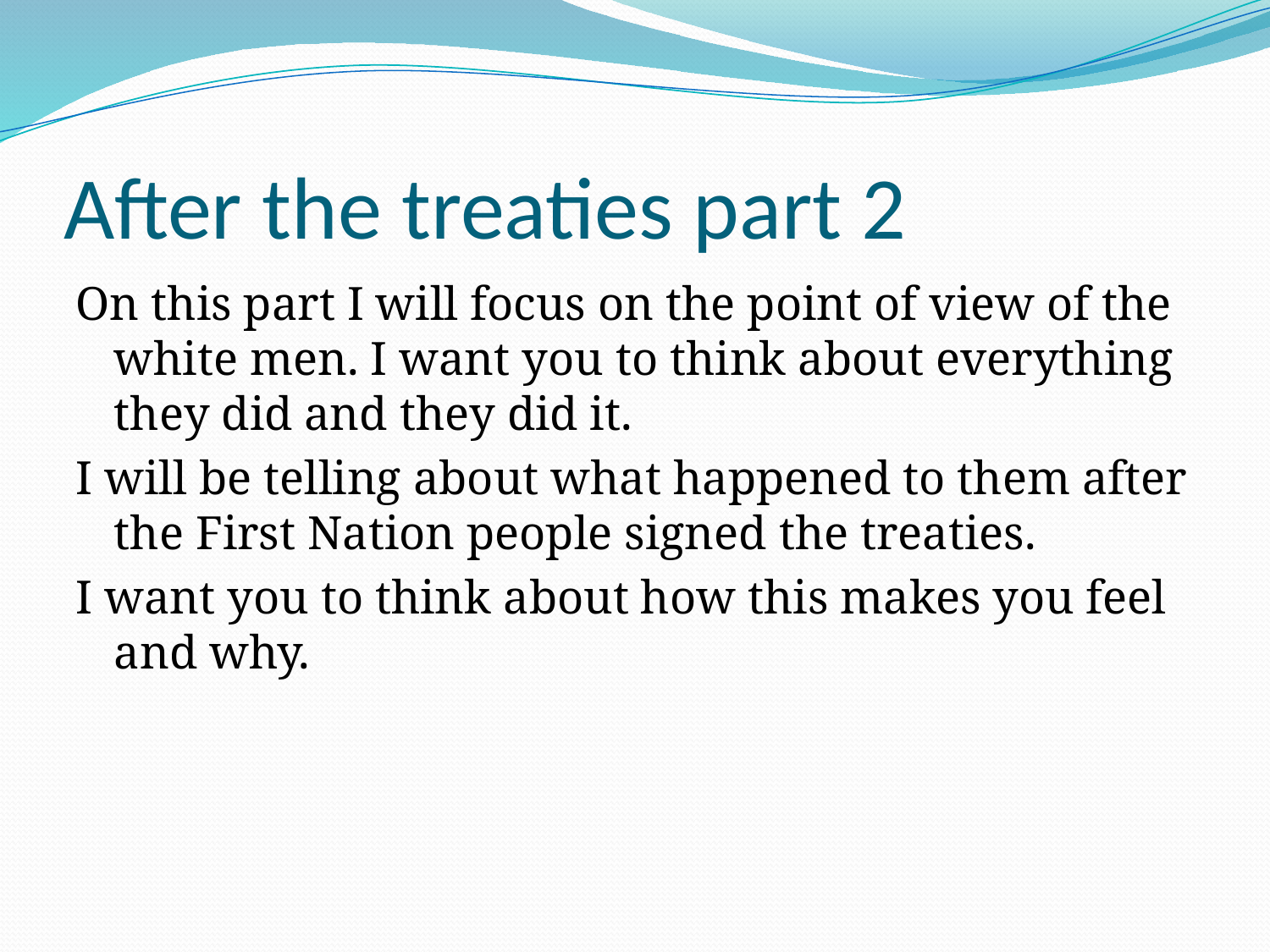

# After the treaties part 2
On this part I will focus on the point of view of the white men. I want you to think about everything they did and they did it.
I will be telling about what happened to them after the First Nation people signed the treaties.
I want you to think about how this makes you feel and why.